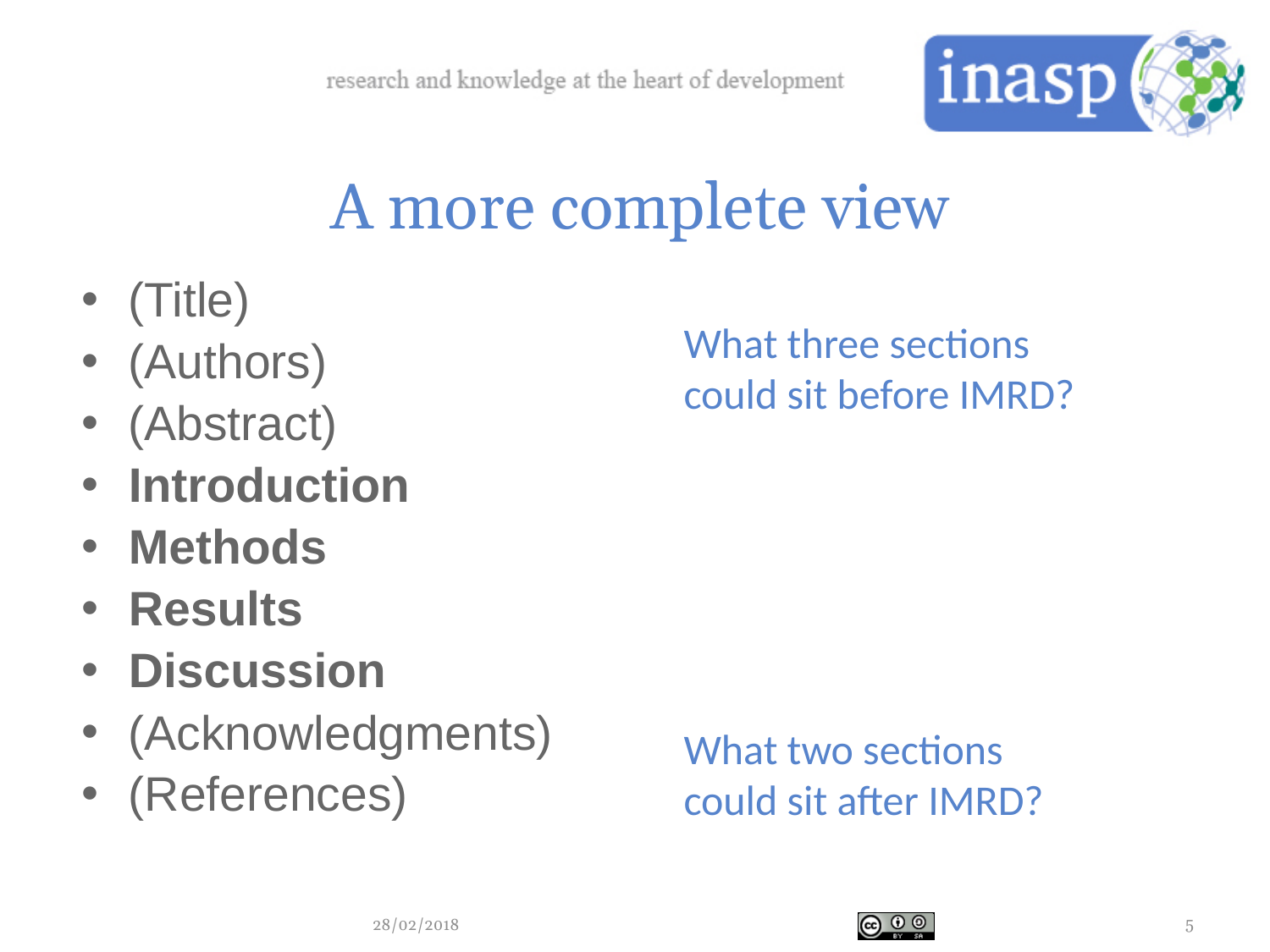

A more complete view
(Title)
(Authors)
(Abstract)
Introduction
Methods
Results
Discussion
(Acknowledgments)
(References)

What three sections could sit before IMRD?

What two sections could sit after IMRD?

28/02/2018

5